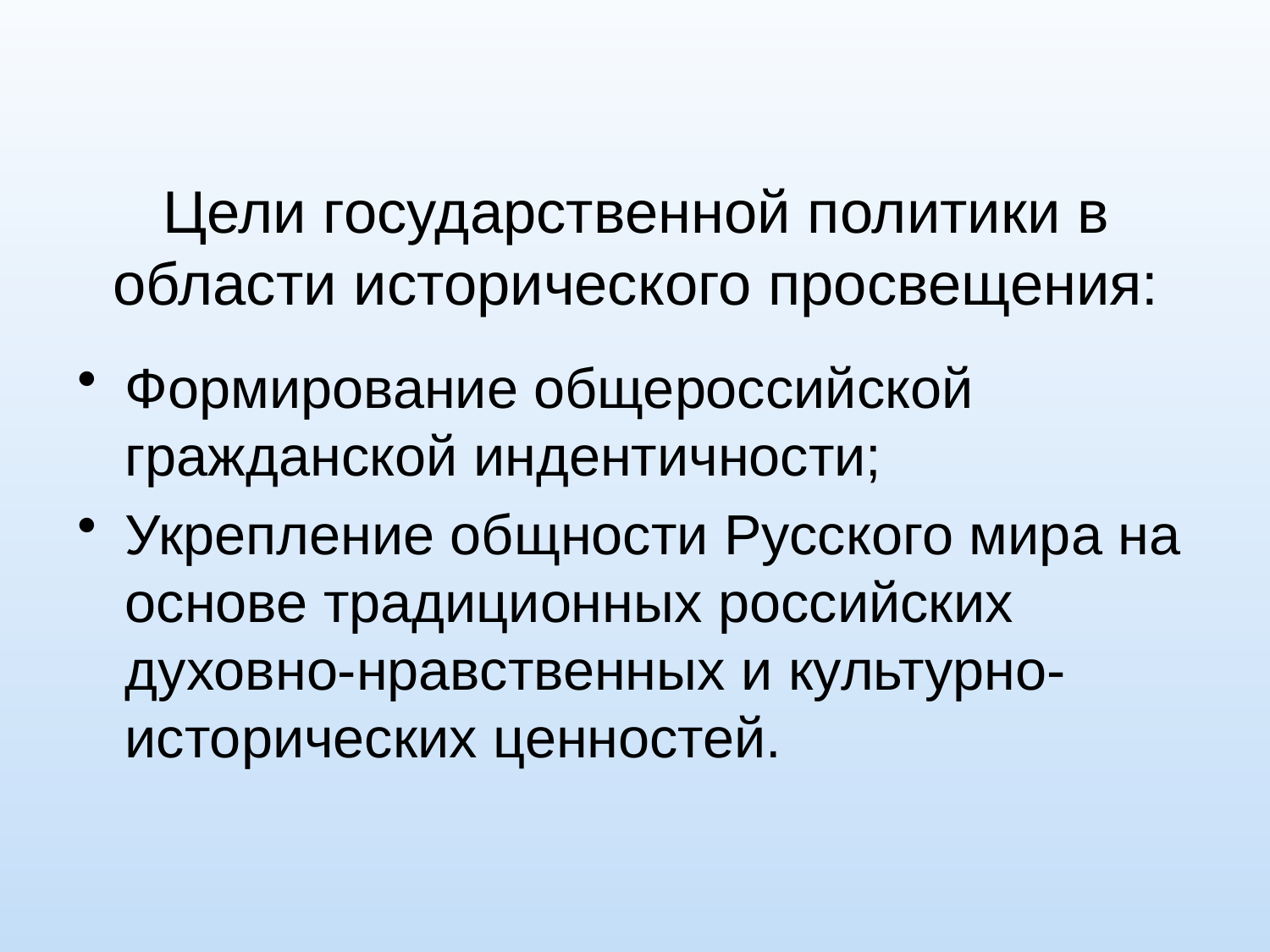

# Цели государственной политики в области исторического просвещения:
Формирование общероссийской гражданской индентичности;
Укрепление общности Русского мира на основе традиционных российских духовно-нравственных и культурно-исторических ценностей.